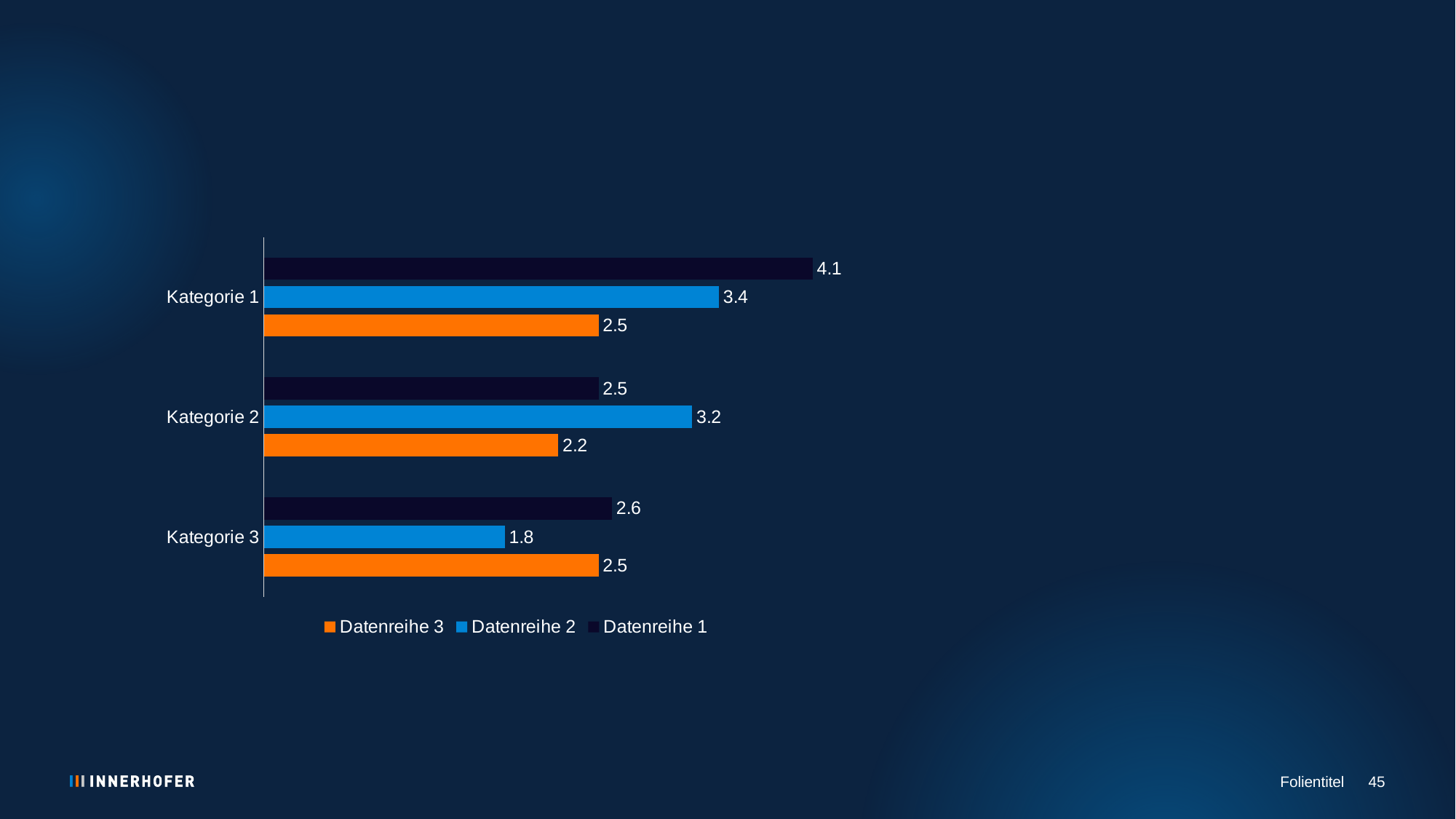

#

### Chart

| Category | Datenreihe 1 | Datenreihe 2 | Datenreihe 3 |
|---|---|---|---|
| Kategorie 1 | 4.1 | 3.4 | 2.5 |
| Kategorie 2 | 2.5 | 3.2 | 2.2 |
| Kategorie 3 | 2.6 | 1.8 | 2.5 |
Folientitel
45